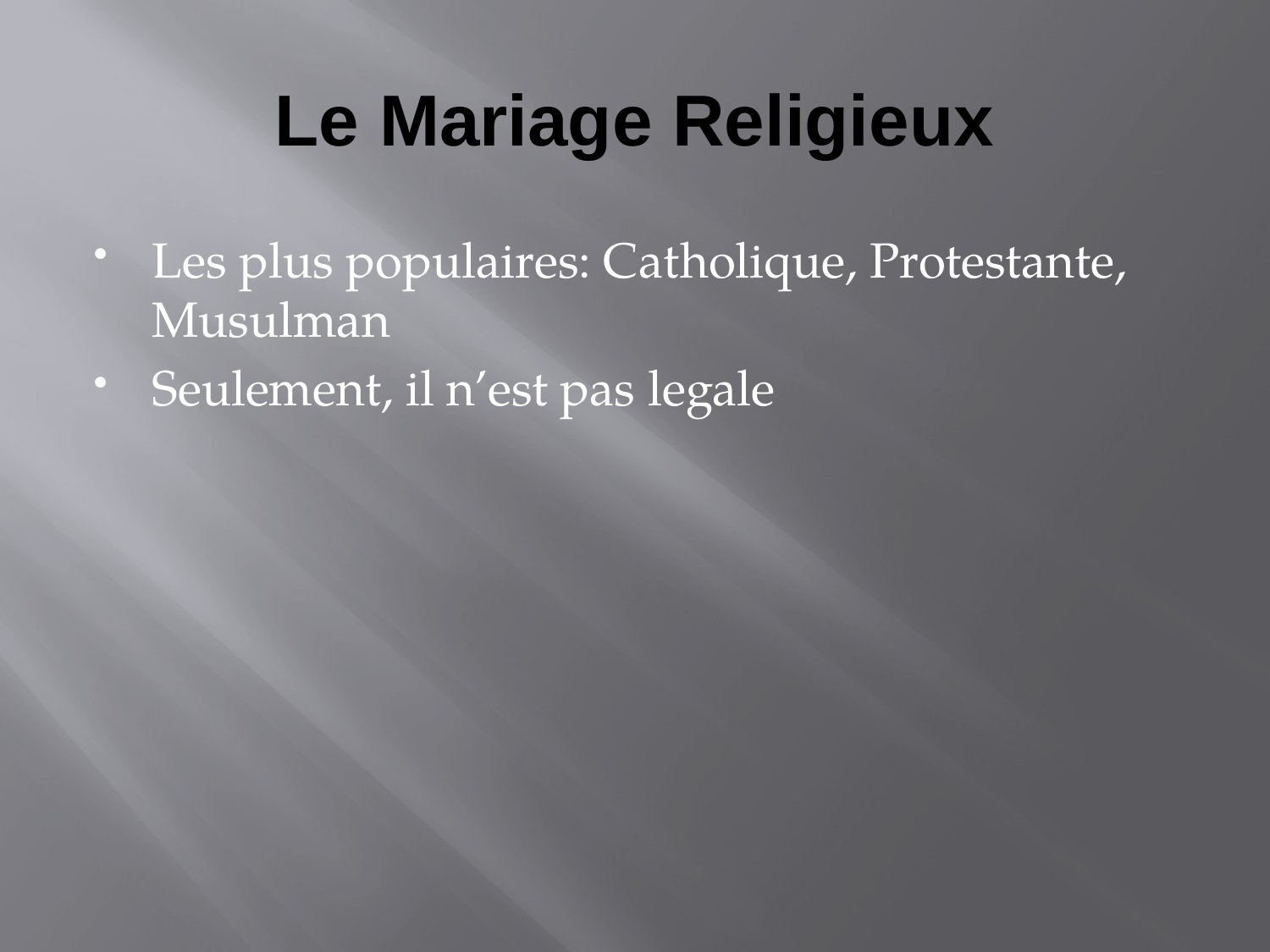

# Le Mariage Religieux
Les plus populaires: Catholique, Protestante, Musulman
Seulement, il n’est pas legale